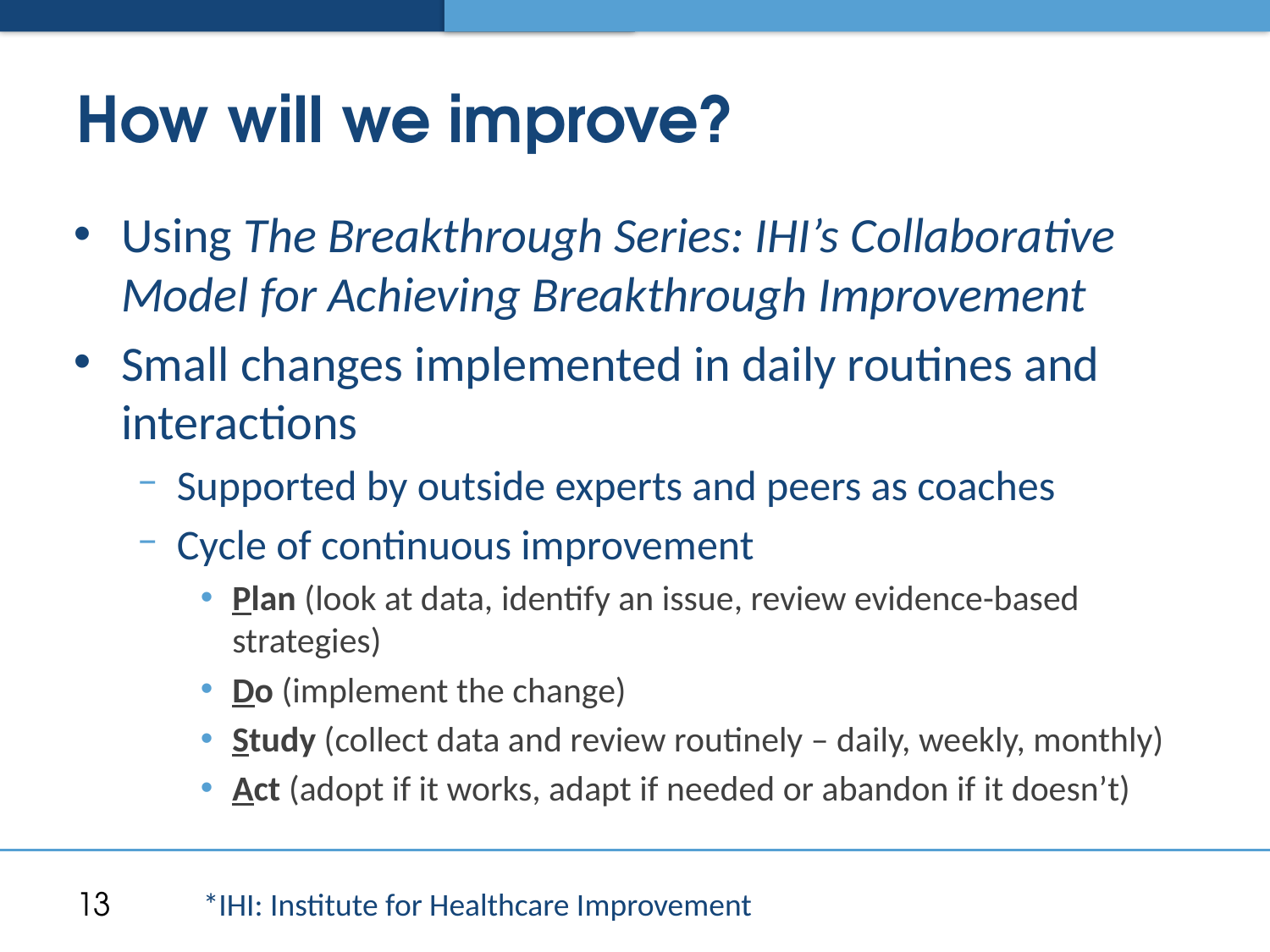

# How will we improve?
Using The Breakthrough Series: IHI’s Collaborative Model for Achieving Breakthrough Improvement
Small changes implemented in daily routines and interactions
Supported by outside experts and peers as coaches
Cycle of continuous improvement
Plan (look at data, identify an issue, review evidence-based strategies)
Do (implement the change)
Study (collect data and review routinely – daily, weekly, monthly)
Act (adopt if it works, adapt if needed or abandon if it doesn’t)
*IHI: Institute for Healthcare Improvement
13